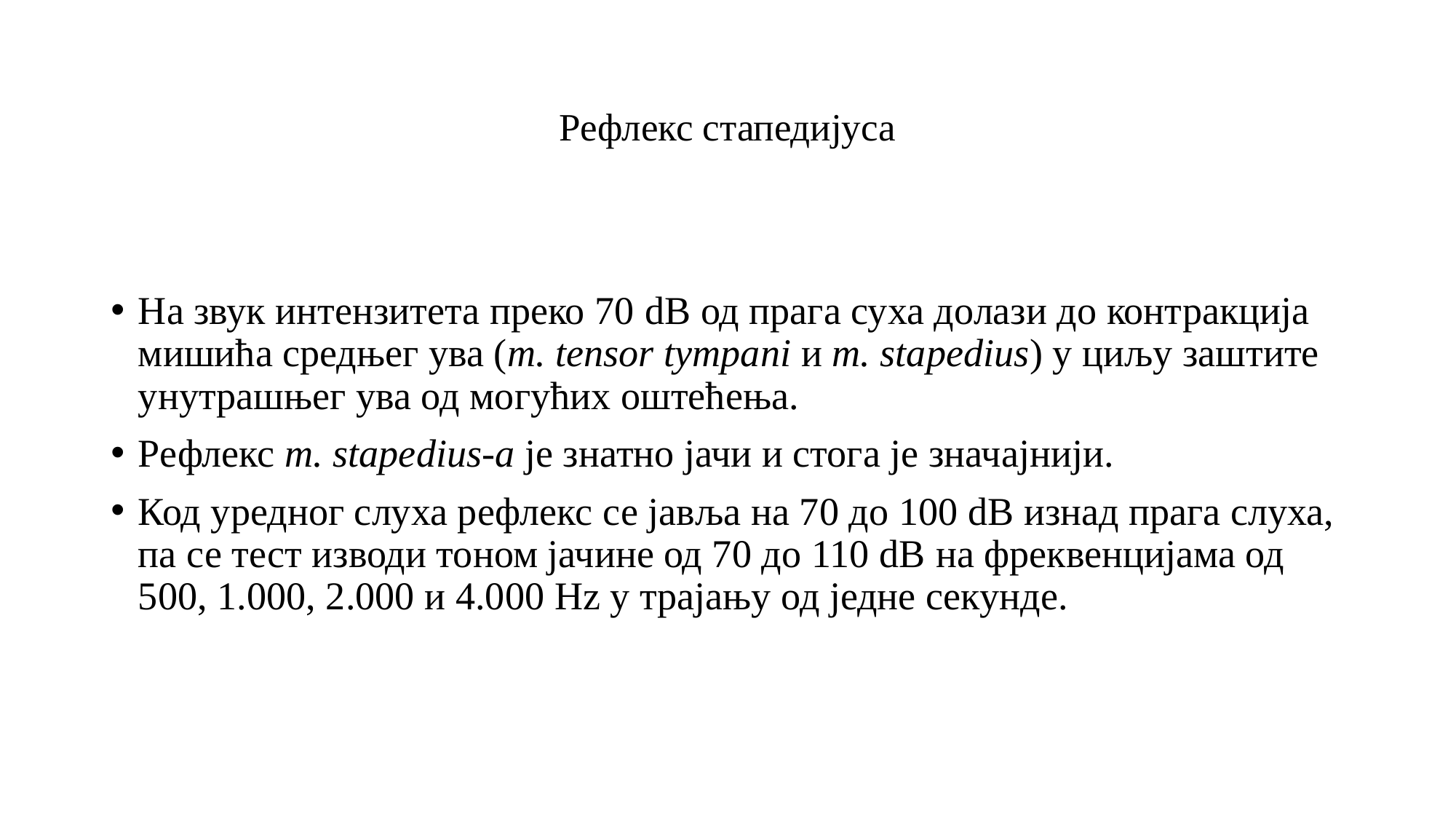

# Рефлекс стапедијуса
На звук интензитета преко 70 dB од прага суха долази до контракција мишића средњег ува (m. tensor tympani и m. stapedius) у циљу заштите унутрашњег ува од могућих оштећења.
Рефлекс m. stapedius-а је знатно јачи и стога је значајнији.
Код уредног слуха рефлекс се јавља на 70 до 100 dB изнад прага слуха, па се тест изводи тоном јачине од 70 до 110 dB на фреквенцијама од 500, 1.000, 2.000 и 4.000 Hz у трајању од једне секунде.